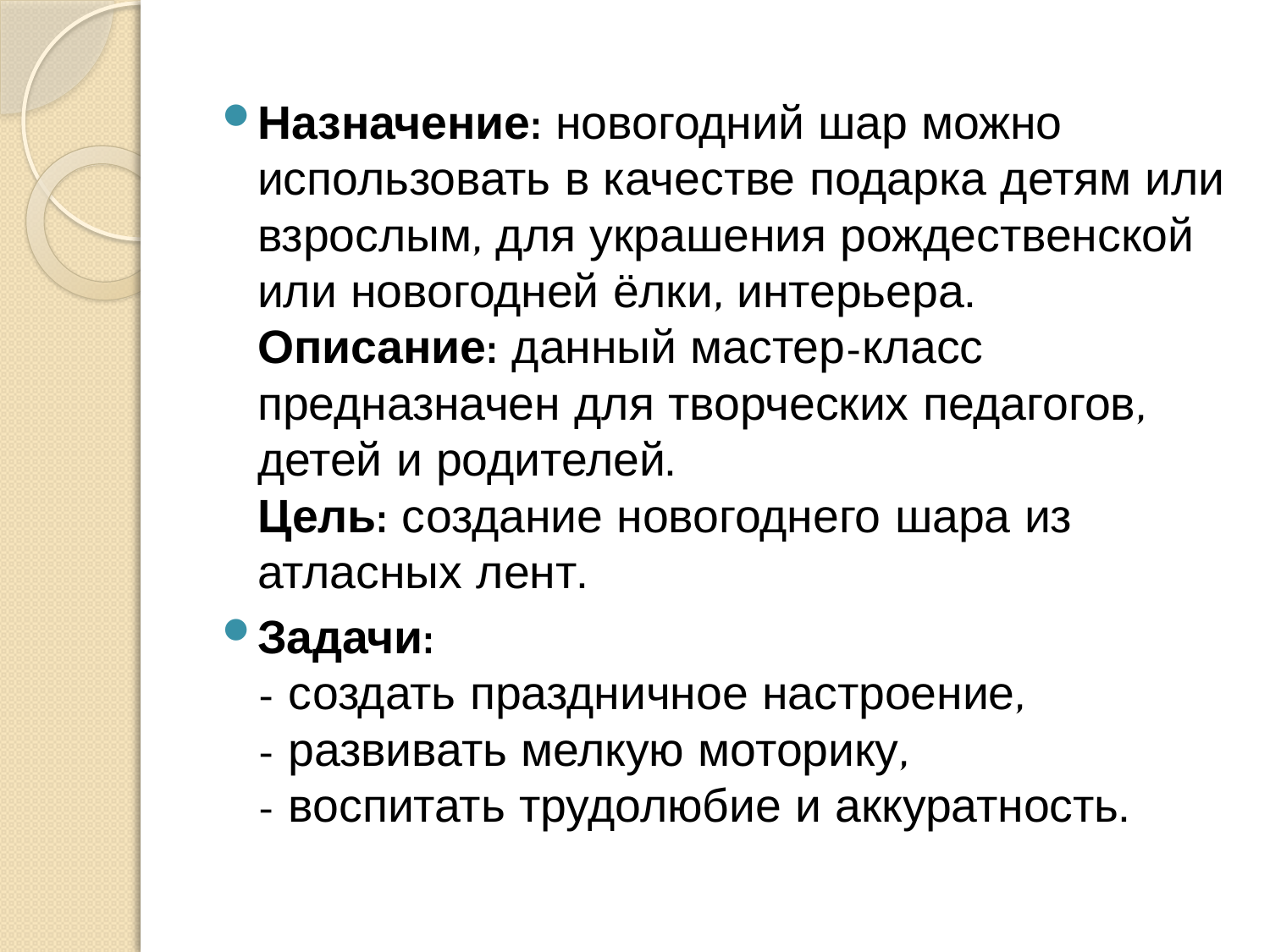

#
Назначение: новогодний шар можно использовать в качестве подарка детям или взрослым, для украшения рождественской или новогодней ёлки, интерьера.
Описание: данный мастер-класс предназначен для творческих педагогов, детей и родителей.
Цель: создание новогоднего шара из атласных лент.
Задачи: 
- создать праздничное настроение,
- развивать мелкую моторику,
- воспитать трудолюбие и аккуратность.